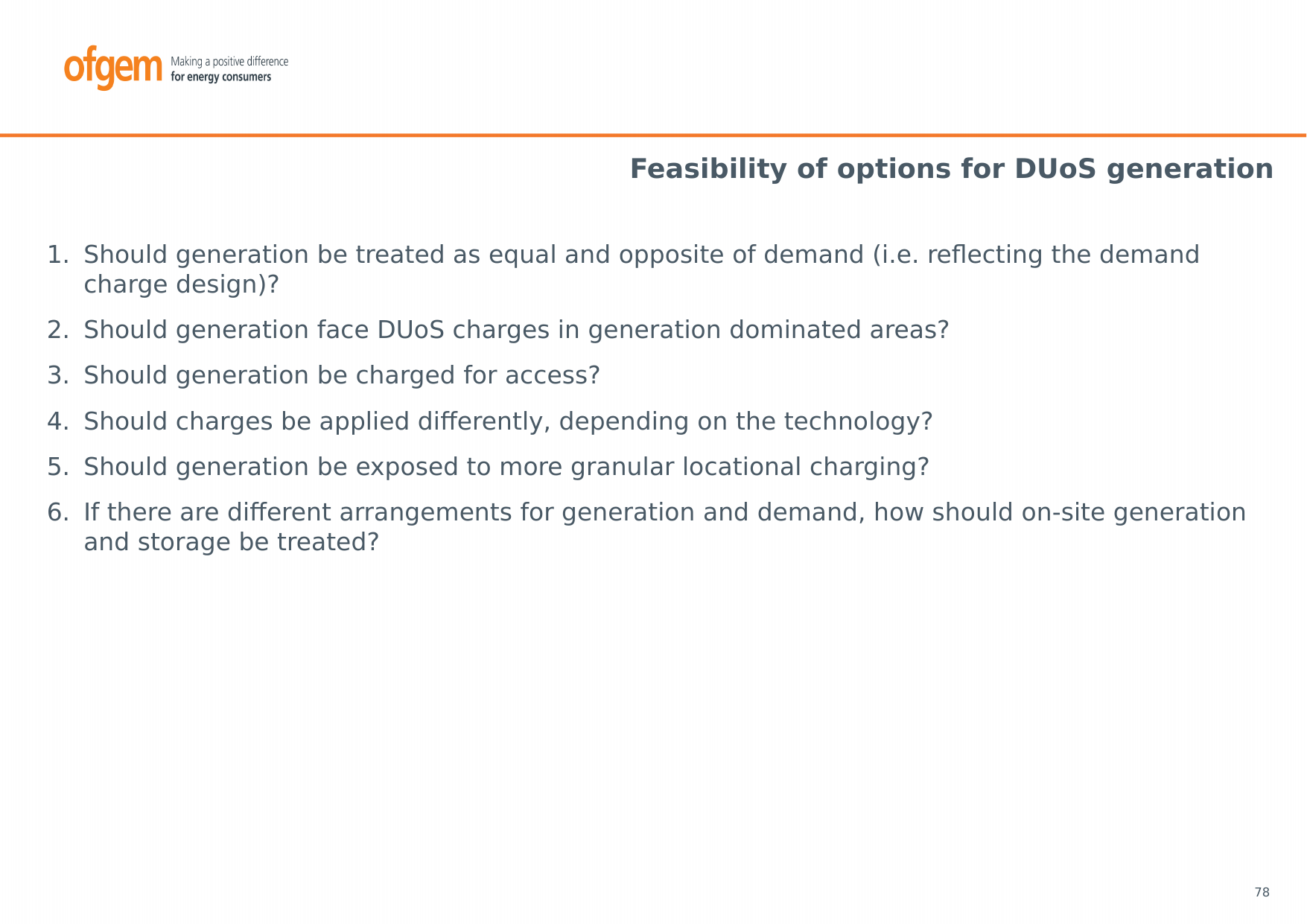

# Feasibility of options for DUoS generation
Should generation be treated as equal and opposite of demand (i.e. reflecting the demand charge design)?
Should generation face DUoS charges in generation dominated areas?
Should generation be charged for access?
Should charges be applied differently, depending on the technology?
Should generation be exposed to more granular locational charging?
If there are different arrangements for generation and demand, how should on-site generation and storage be treated?

78